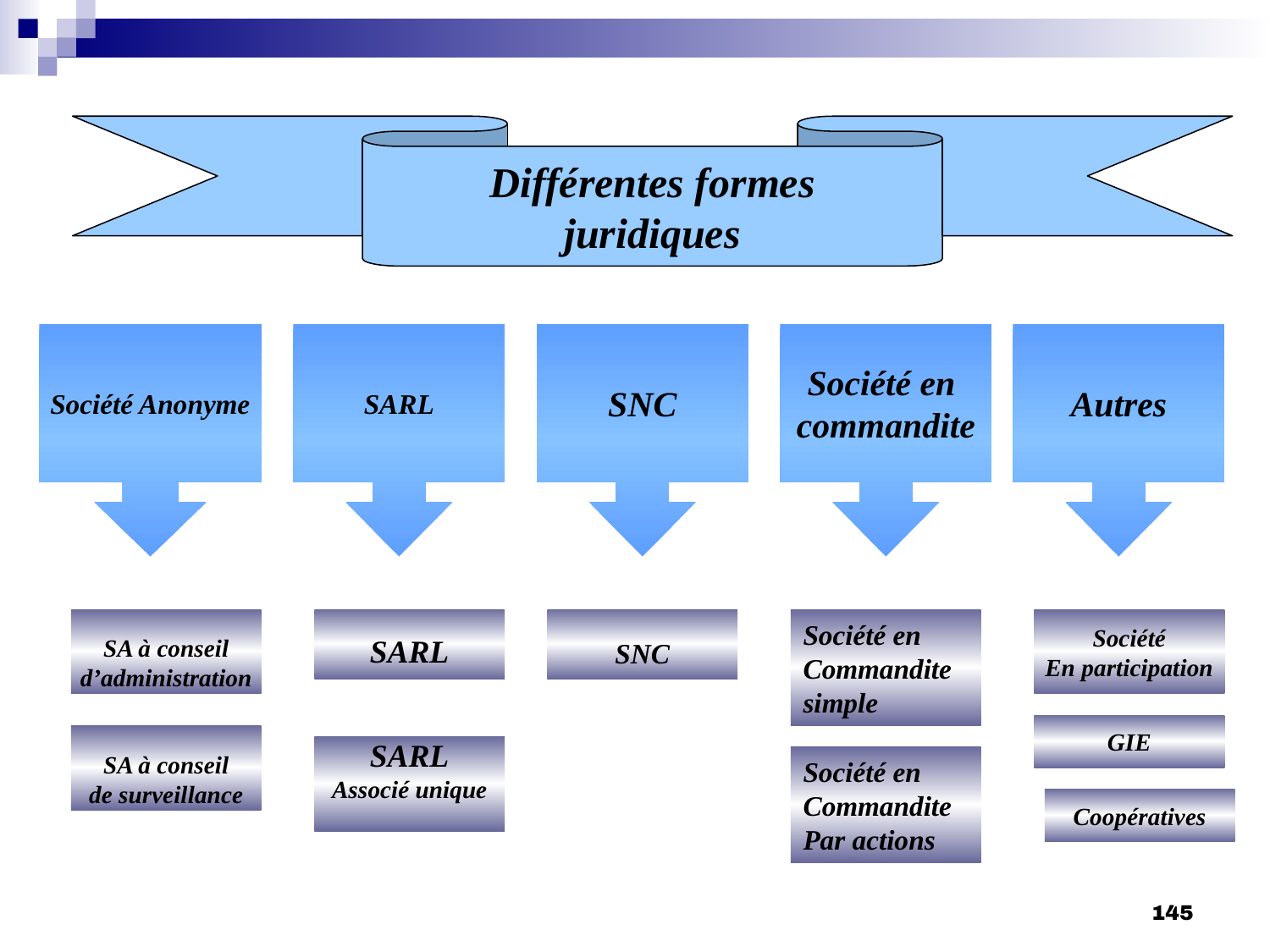

Différentes formes
juridiques
Société Anonyme
SARL
SNC
Société en
commandite
Autres

SA à conseil
d’administration

SARL

SNC

Société en
Commandite
simple
Société
En participation
GIE

SA à conseil
de surveillance

SARL
Associé unique

Société en
Commandite
Par actions
Coopératives
145